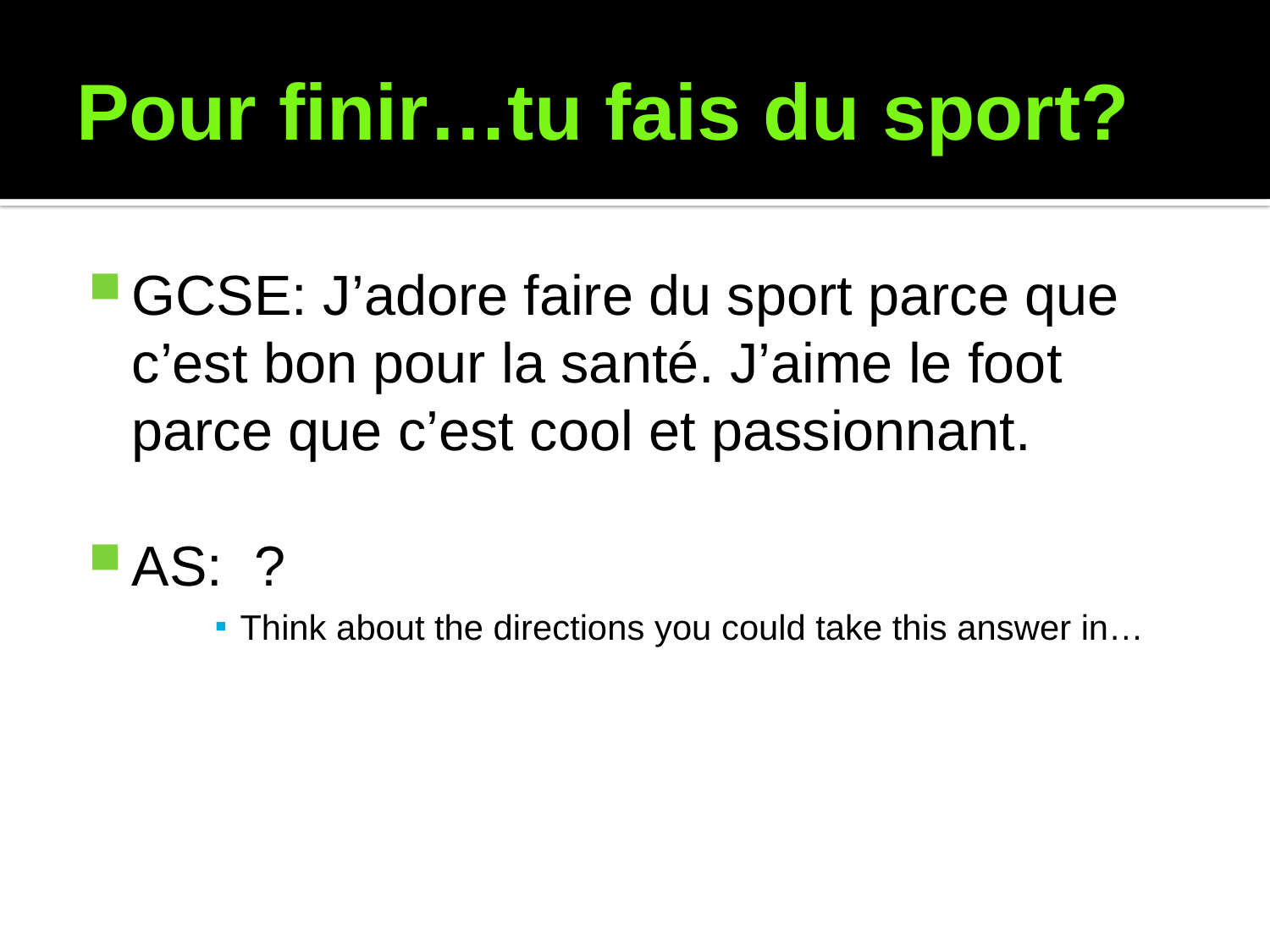

# Pour finir…tu fais du sport?
GCSE: J’adore faire du sport parce que c’est bon pour la santé. J’aime le foot parce que c’est cool et passionnant.

AS:  ?
Think about the directions you could take this answer in…